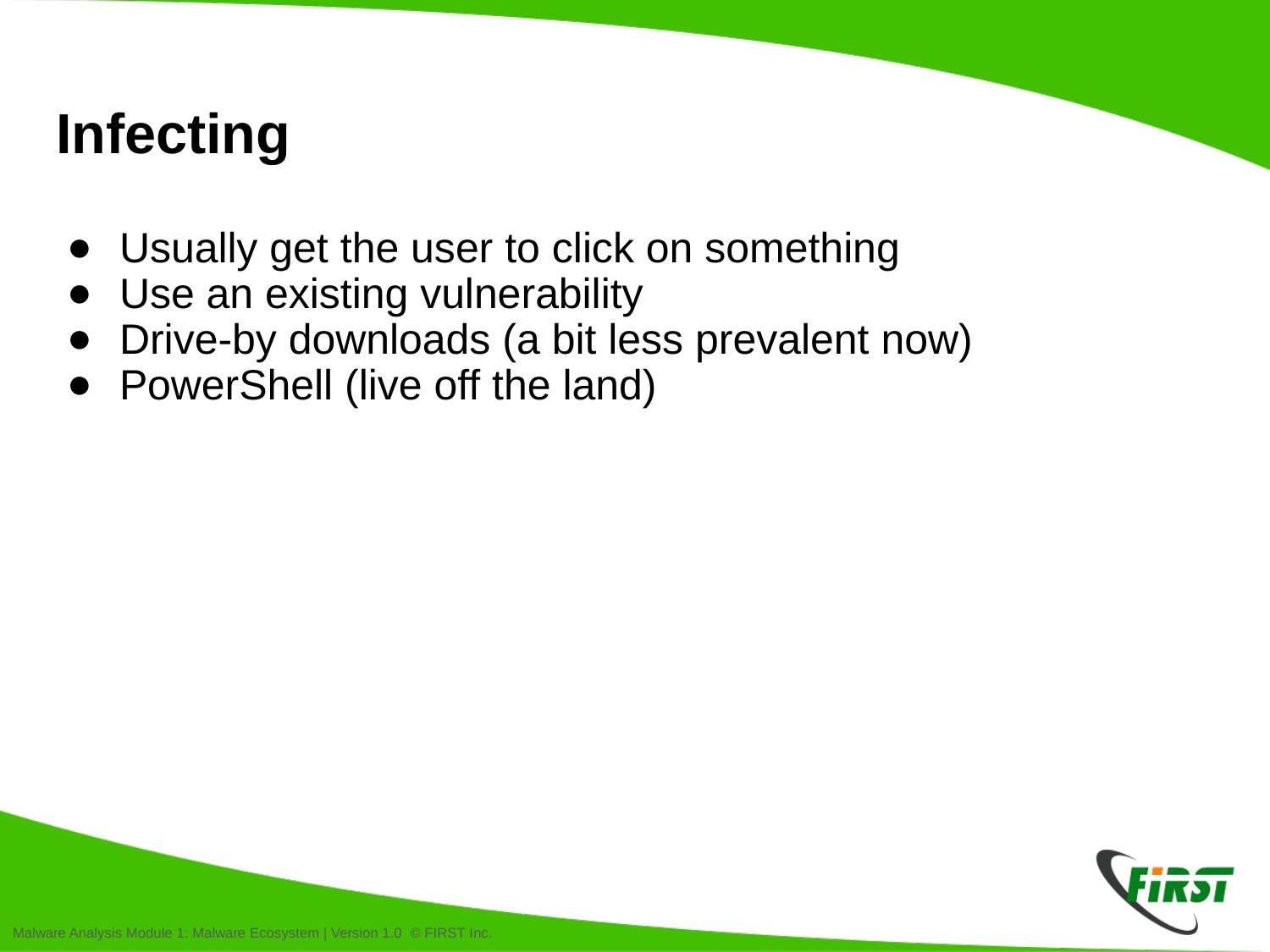

# Infecting
Usually get the user to click on something
Use an existing vulnerability
Drive-by downloads (a bit less prevalent now)
PowerShell (live off the land)